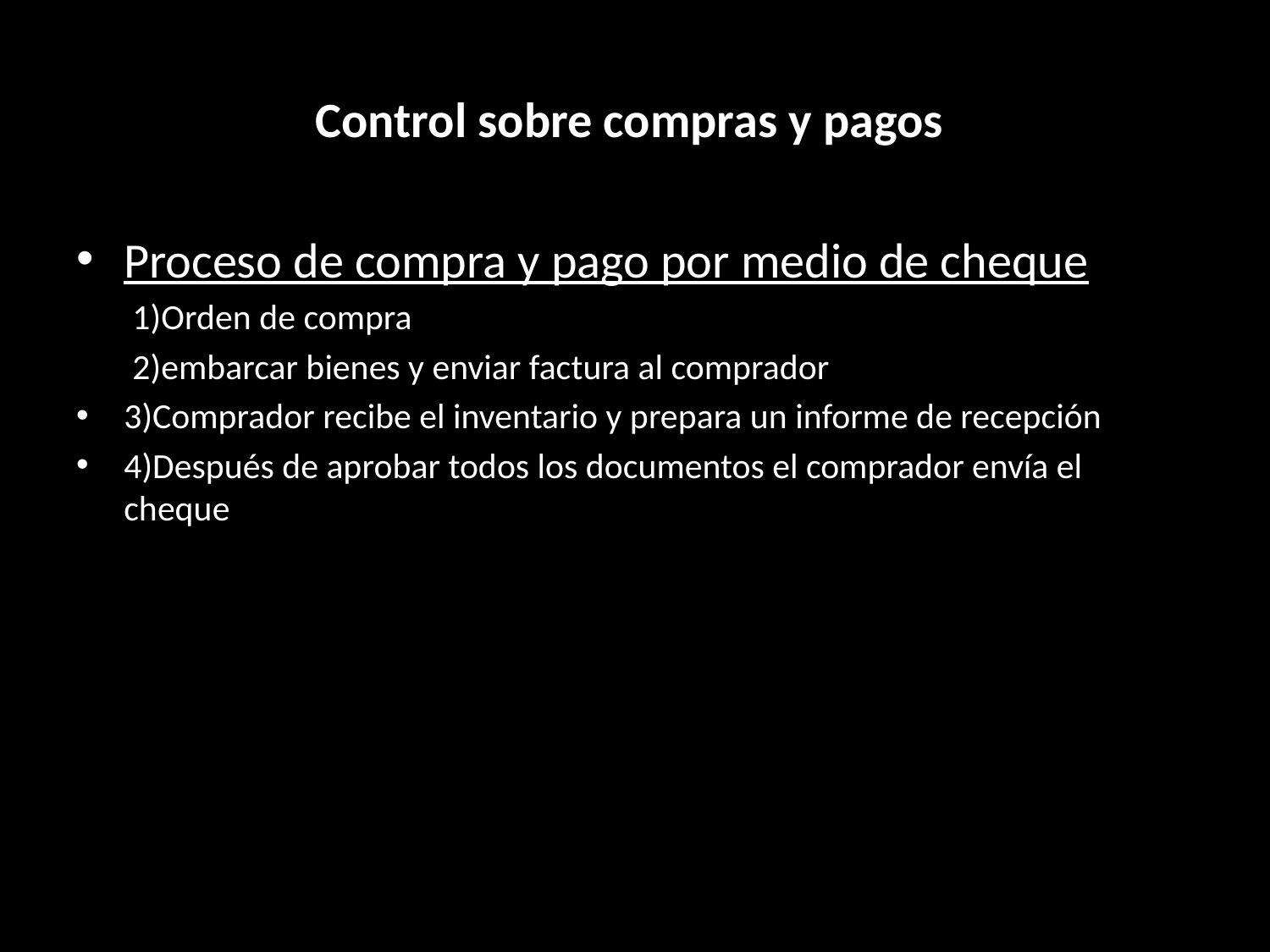

# Control sobre compras y pagos
Proceso de compra y pago por medio de cheque
       1)Orden de compra
       2)embarcar bienes y enviar factura al comprador
3)Comprador recibe el inventario y prepara un informe de recepción
4)Después de aprobar todos los documentos el comprador envía el cheque